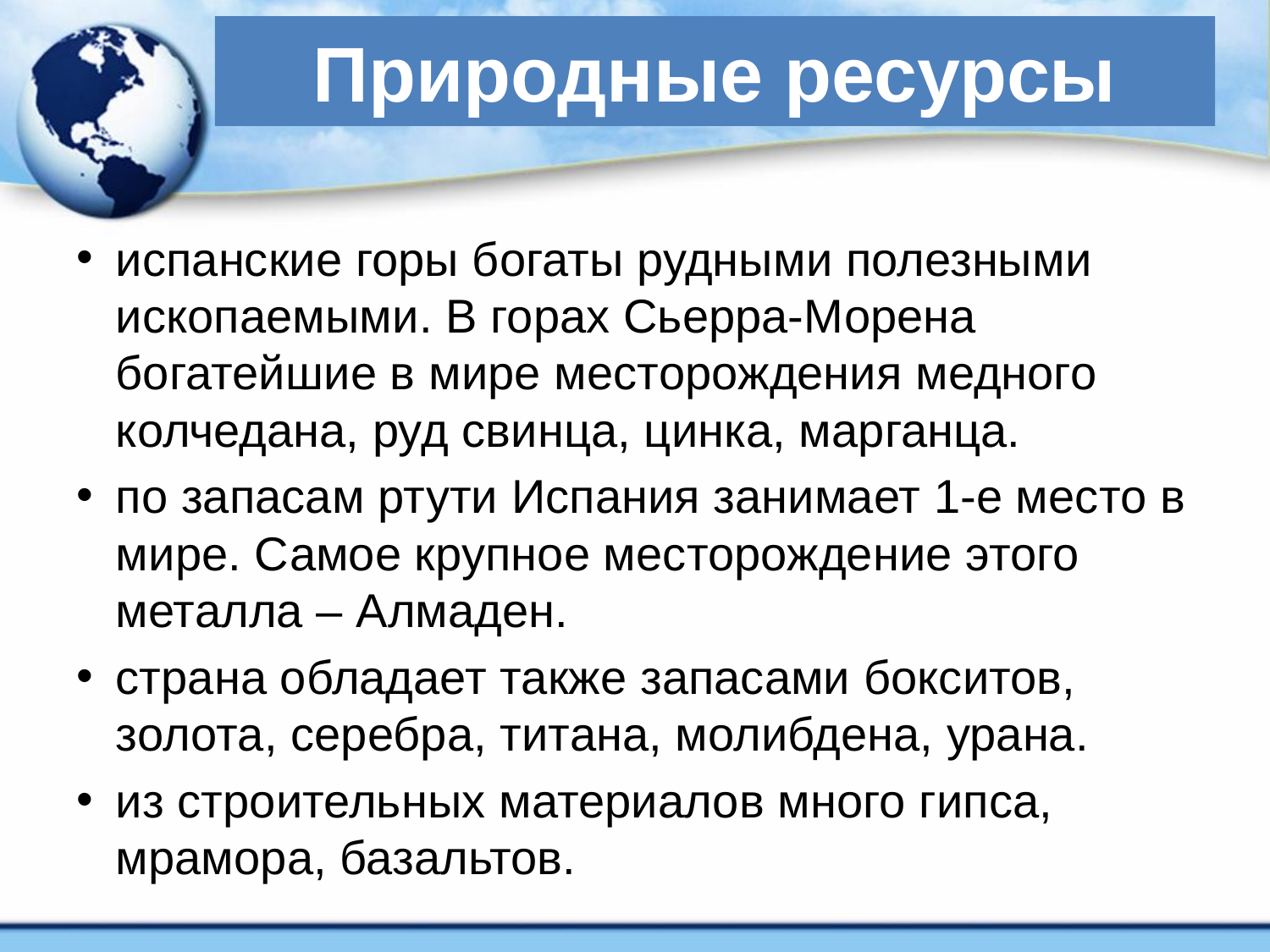

# Природные ресурсы
испанские горы богаты рудными полезными ископаемыми. В горах Сьерра-Морена богатейшие в мире месторождения медного колчедана, руд свинца, цинка, марганца.
по запасам ртути Испания занимает 1-е место в мире. Самое крупное месторождение этого металла – Алмаден.
страна обладает также запасами бокситов, золота, серебра, титана, молибдена, урана.
из строительных материалов много гипса, мрамора, базальтов.